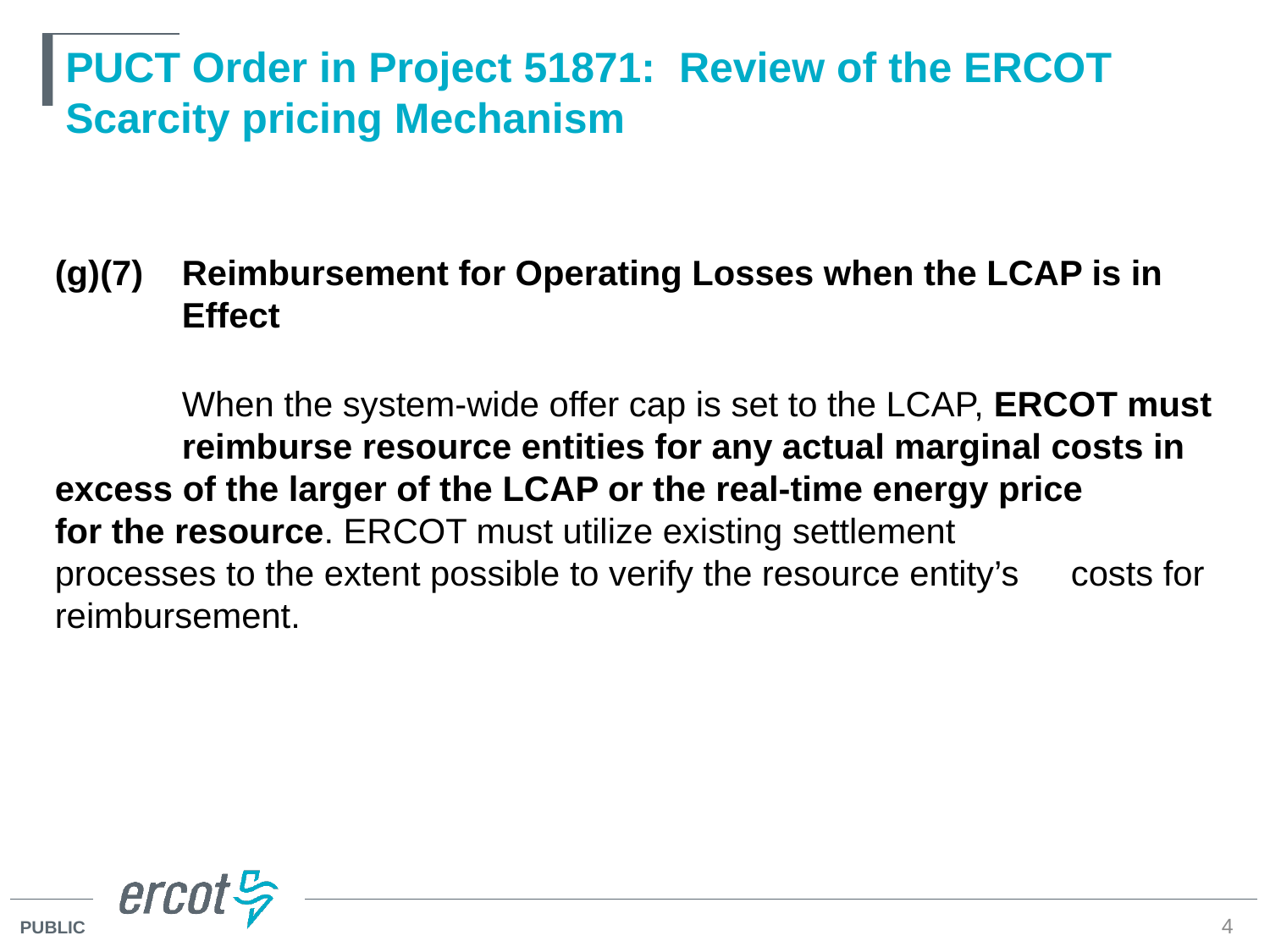

# PUCT Order in Project 51871:  Review of the ERCOT Scarcity pricing Mechanism

(g)(7)	Reimbursement for Operating Losses when the LCAP is in Effect

	When the system-wide offer cap is set to the LCAP, ERCOT must 	reimburse resource entities for any actual marginal costs in 	excess of the larger of the LCAP or the real-time energy price 	for the resource. ERCOT must utilize existing settlement 	processes to the extent possible to verify the resource entity’s 	costs for reimbursement.
4